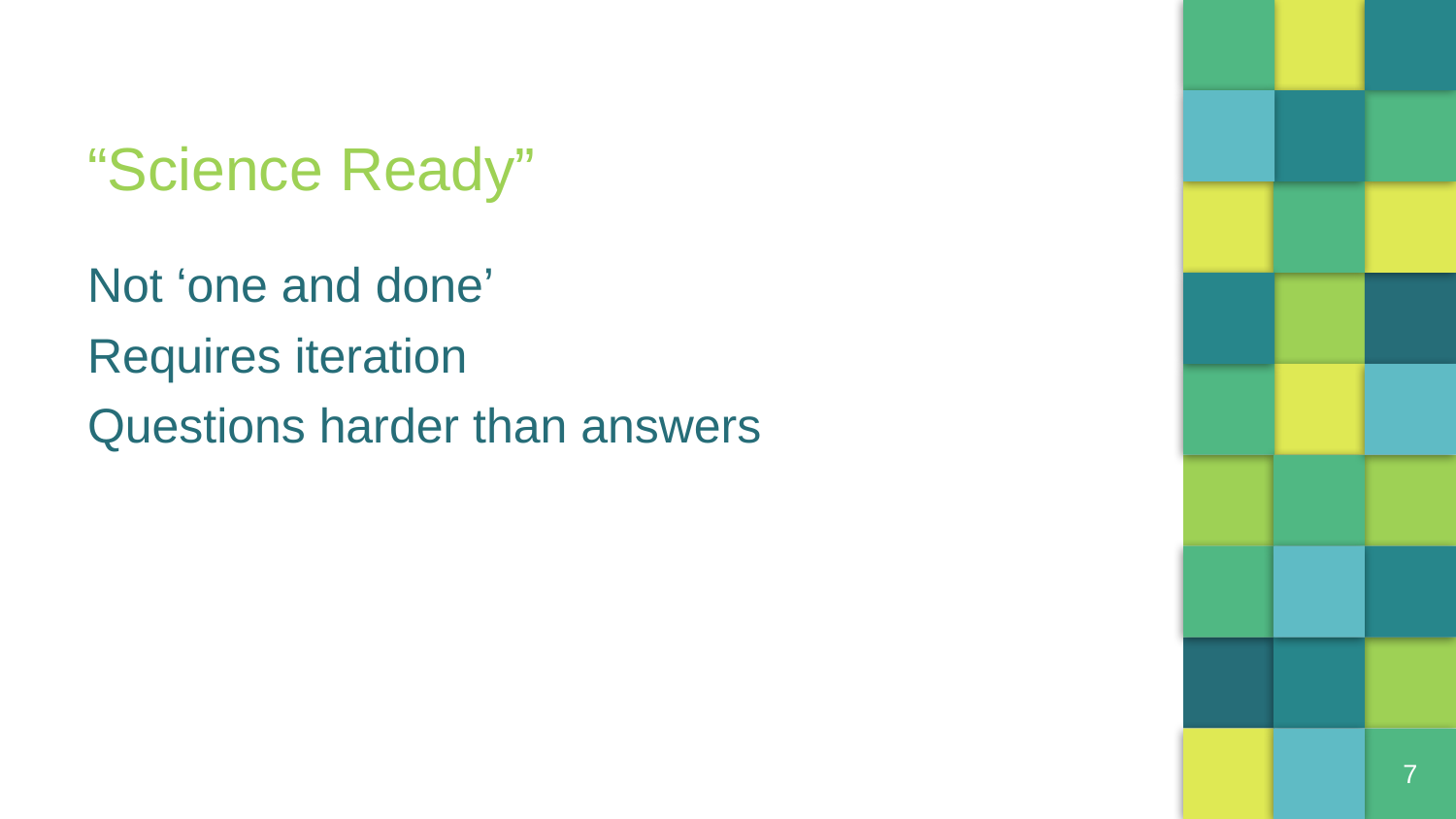

# “Science Ready”
Not ‘one and done’
Requires iteration
Questions harder than answers

7